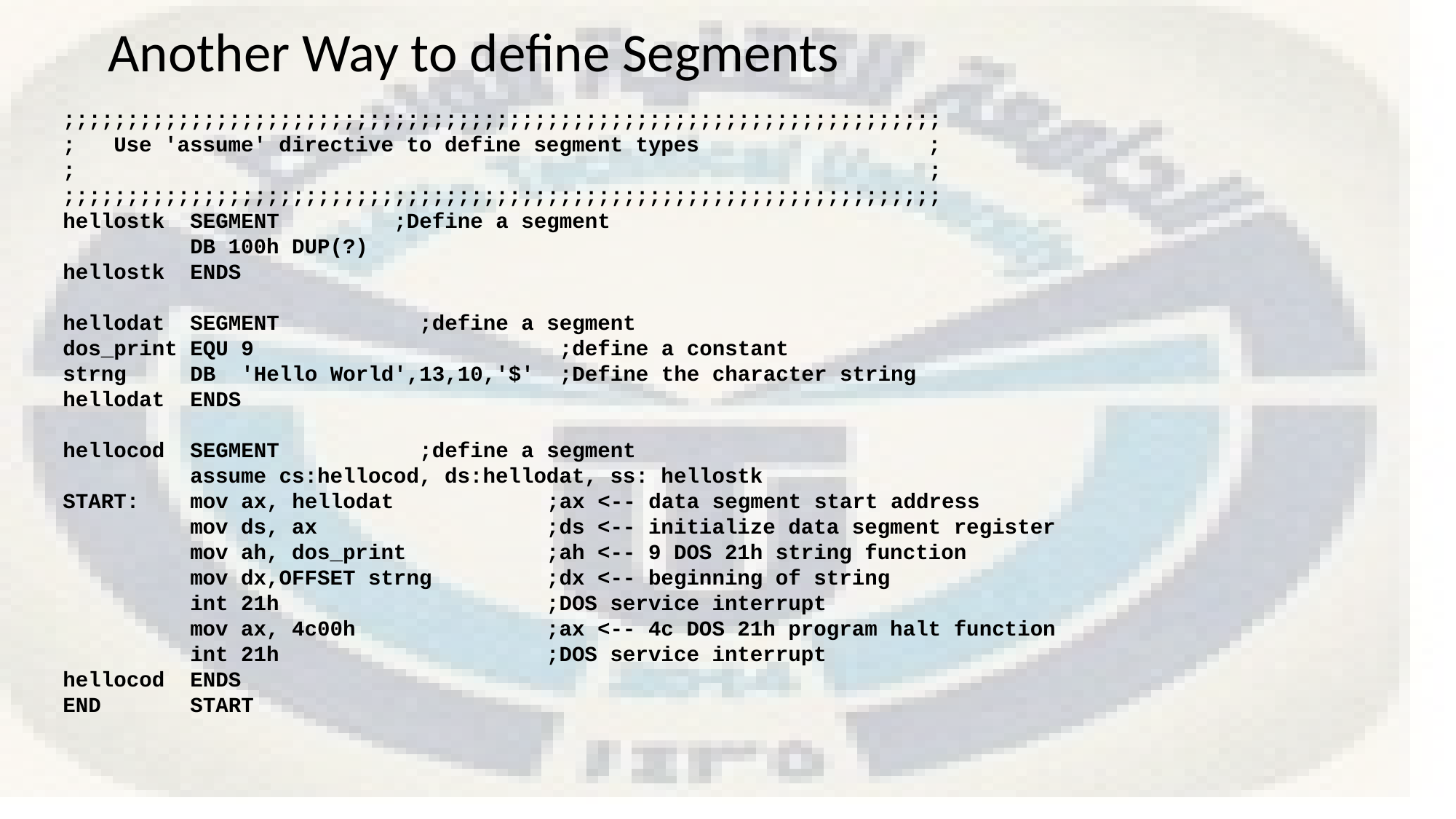

# Another Way to define Segments
;;;;;;;;;;;;;;;;;;;;;;;;;;;;;;;;;;;;;;;;;;;;;;;;;;;;;;;;;;;;;;;;;;;;;
;   Use 'assume' directive to define segment types                  ;
;                                                                   ;
;;;;;;;;;;;;;;;;;;;;;;;;;;;;;;;;;;;;;;;;;;;;;;;;;;;;;;;;;;;;;;;;;;;;;
hellostk  SEGMENT         ;Define a segment
          DB 100h DUP(?)
hellostk  ENDS

hellodat  SEGMENT           ;define a segment
dos_print EQU 9                        ;define a constant
strng     DB  'Hello World',13,10,'$'  ;Define the character string
hellodat  ENDS

hellocod  SEGMENT           ;define a segment
          assume cs:hellocod, ds:hellodat, ss: hellostk
START:    mov ax, hellodat            ;ax <-- data segment start address
          mov ds, ax                  ;ds <-- initialize data segment register
          mov ah, dos_print           ;ah <-- 9 DOS 21h string function
          mov dx,OFFSET strng         ;dx <-- beginning of string
          int 21h                     ;DOS service interrupt
          mov ax, 4c00h               ;ax <-- 4c DOS 21h program halt function
          int 21h                     ;DOS service interrupt
hellocod  ENDS
END       START